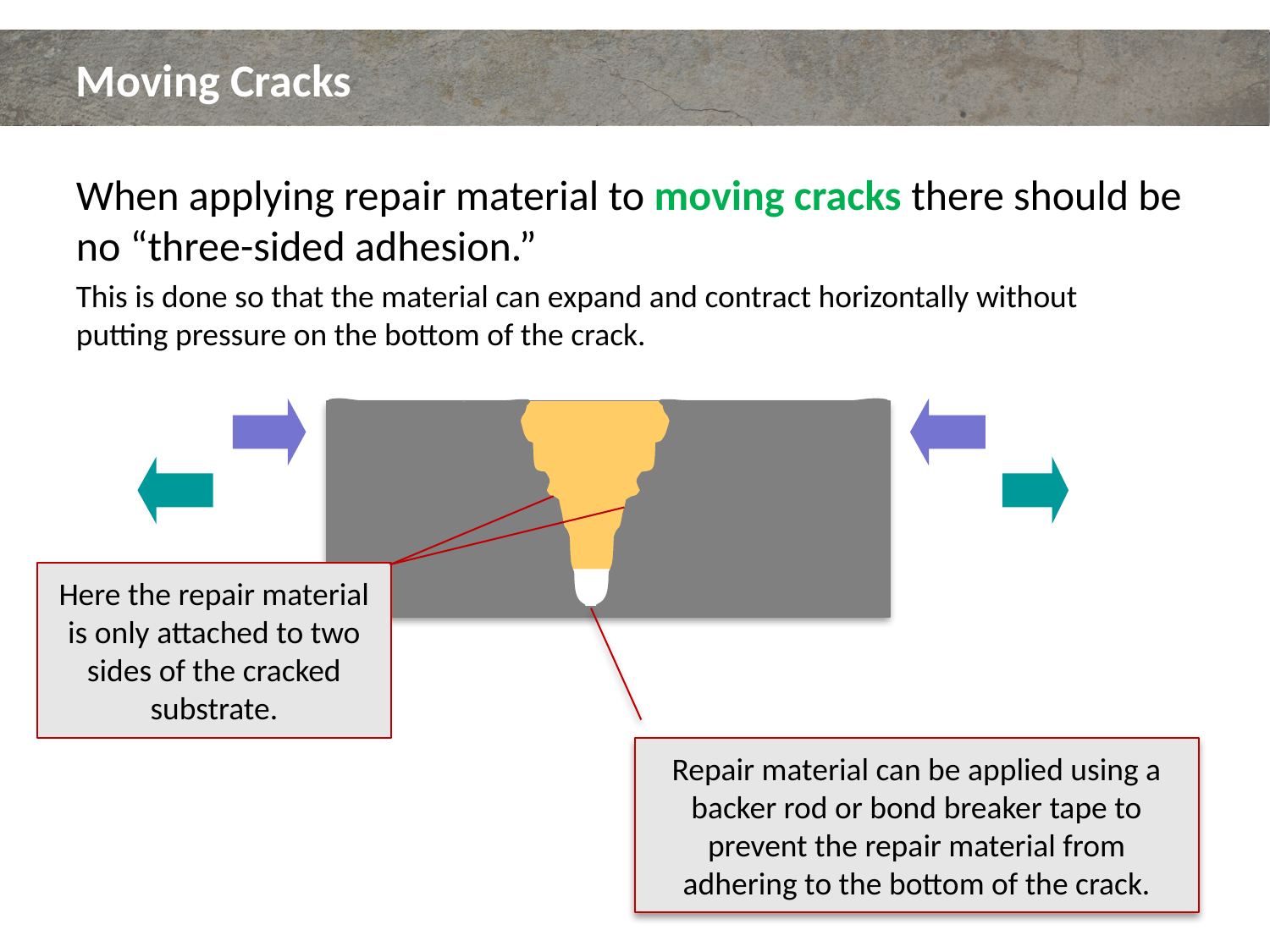

# Moving Cracks
When applying repair material to moving cracks there should be no “three-sided adhesion.”
This is done so that the material can expand and contract horizontally without putting pressure on the bottom of the crack.

Here the repair material is only attached to two sides of the cracked substrate.
Repair material can be applied using a backer rod or bond breaker tape to prevent the repair material from adhering to the bottom of the crack.